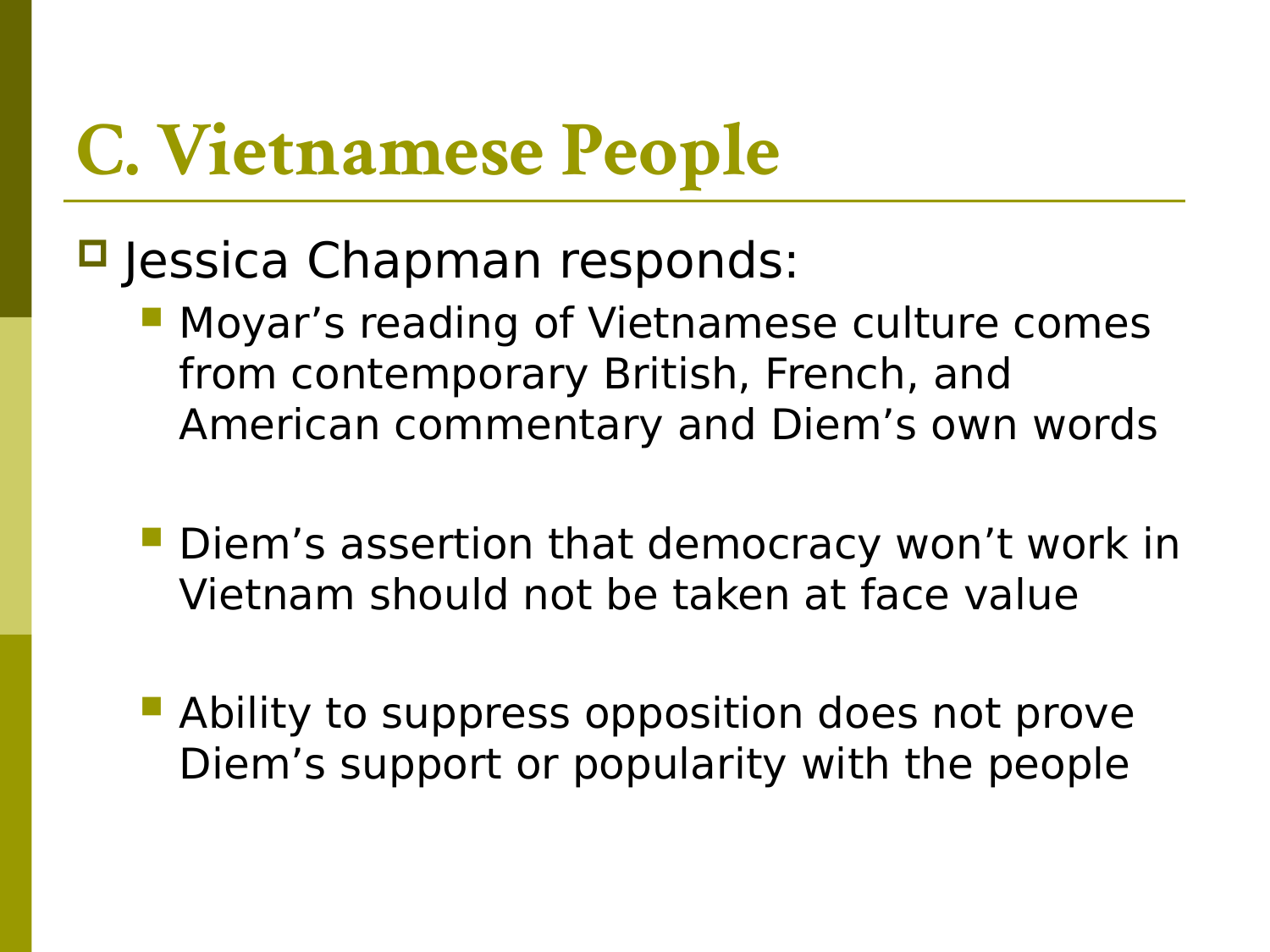

# C. Vietnamese People
Jessica Chapman responds:
Moyar’s reading of Vietnamese culture comes from contemporary British, French, and American commentary and Diem’s own words

Diem’s assertion that democracy won’t work in Vietnam should not be taken at face value

Ability to suppress opposition does not prove Diem’s support or popularity with the people